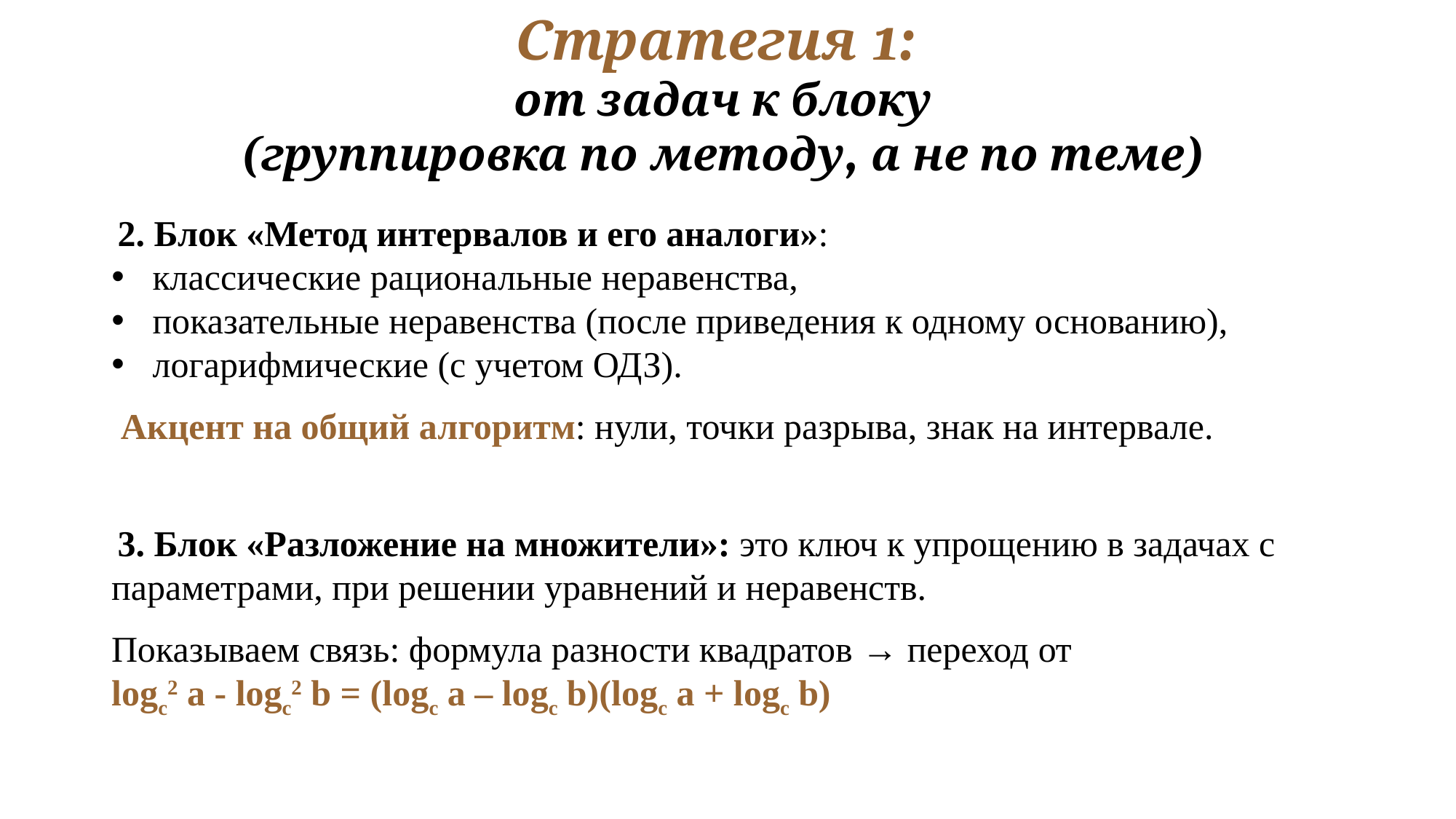

Стратегия 1:
от задач к блоку
(группировка по методу, а не по теме)
 2. Блок «Метод интервалов и его аналоги»:
классические рациональные неравенства,
показательные неравенства (после приведения к одному основанию),
логарифмические (с учетом ОДЗ).
 Акцент на общий алгоритм: нули, точки разрыва, знак на интервале.
 3. Блок «Разложение на множители»: это ключ к упрощению в задачах с параметрами, при решении уравнений и неравенств.
Показываем связь: формула разности квадратов → переход от
logc2 a - logc2 b = (logc a – logc b)(logc a + logc b)